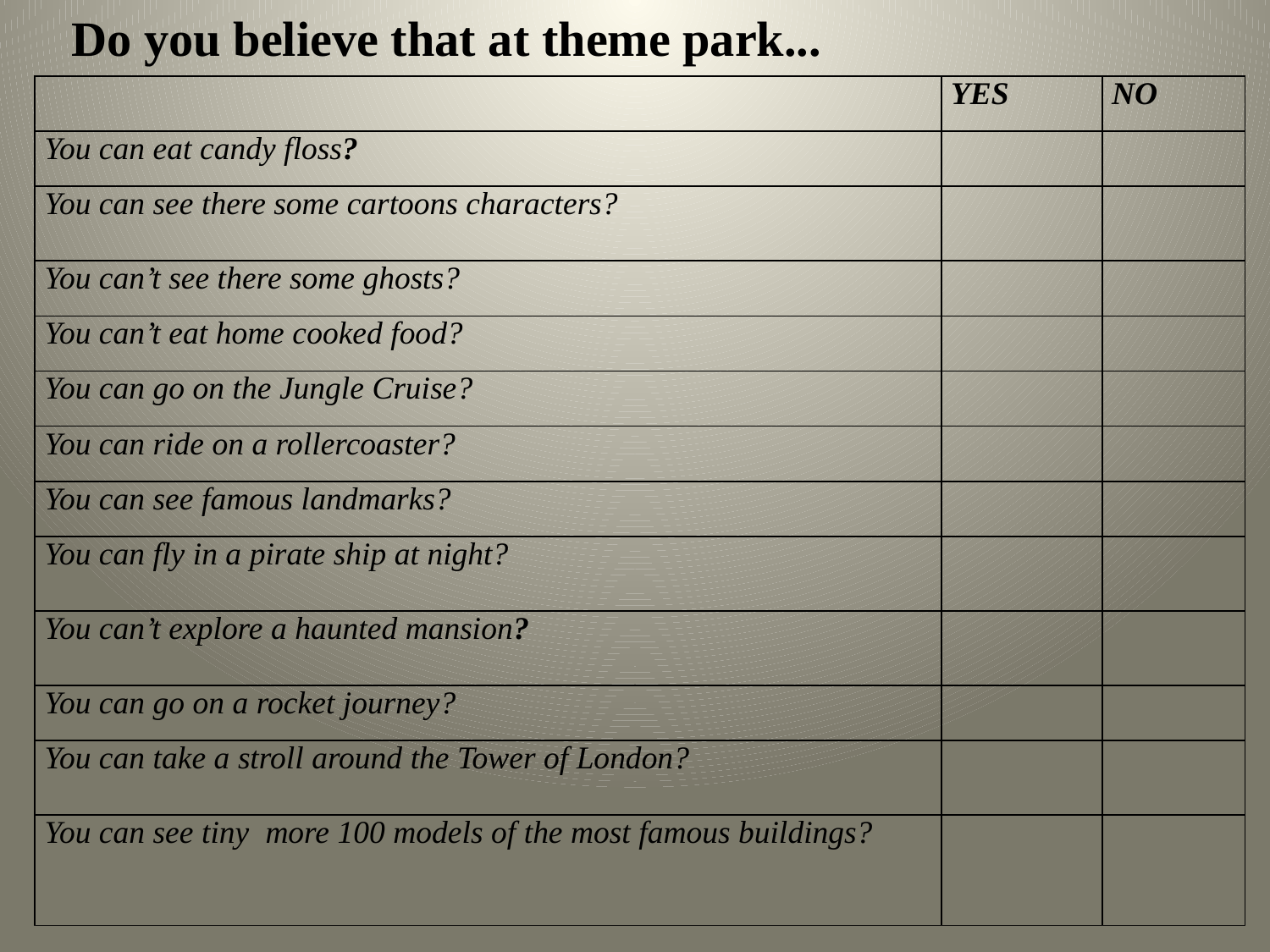

Do you believe that at theme park...

|  | YES | NO |
| --- | --- | --- |
| You can eat candy floss? |  |  |
| You can see there some cartoons characters? |  |  |
| You can’t see there some ghosts? |  |  |
| You can’t eat home cooked food? |  |  |
| You can go on the Jungle Cruise? |  |  |
| You can ride on a rollercoaster? |  |  |
| You can see famous landmarks? |  |  |
| You can fly in a pirate ship at night? |  |  |
| You can’t explore a haunted mansion? |  |  |
| You can go on a rocket journey? |  |  |
| You can take a stroll around the Tower of London? |  |  |
| You can see tiny more 100 models of the most famous buildings? |  |  |